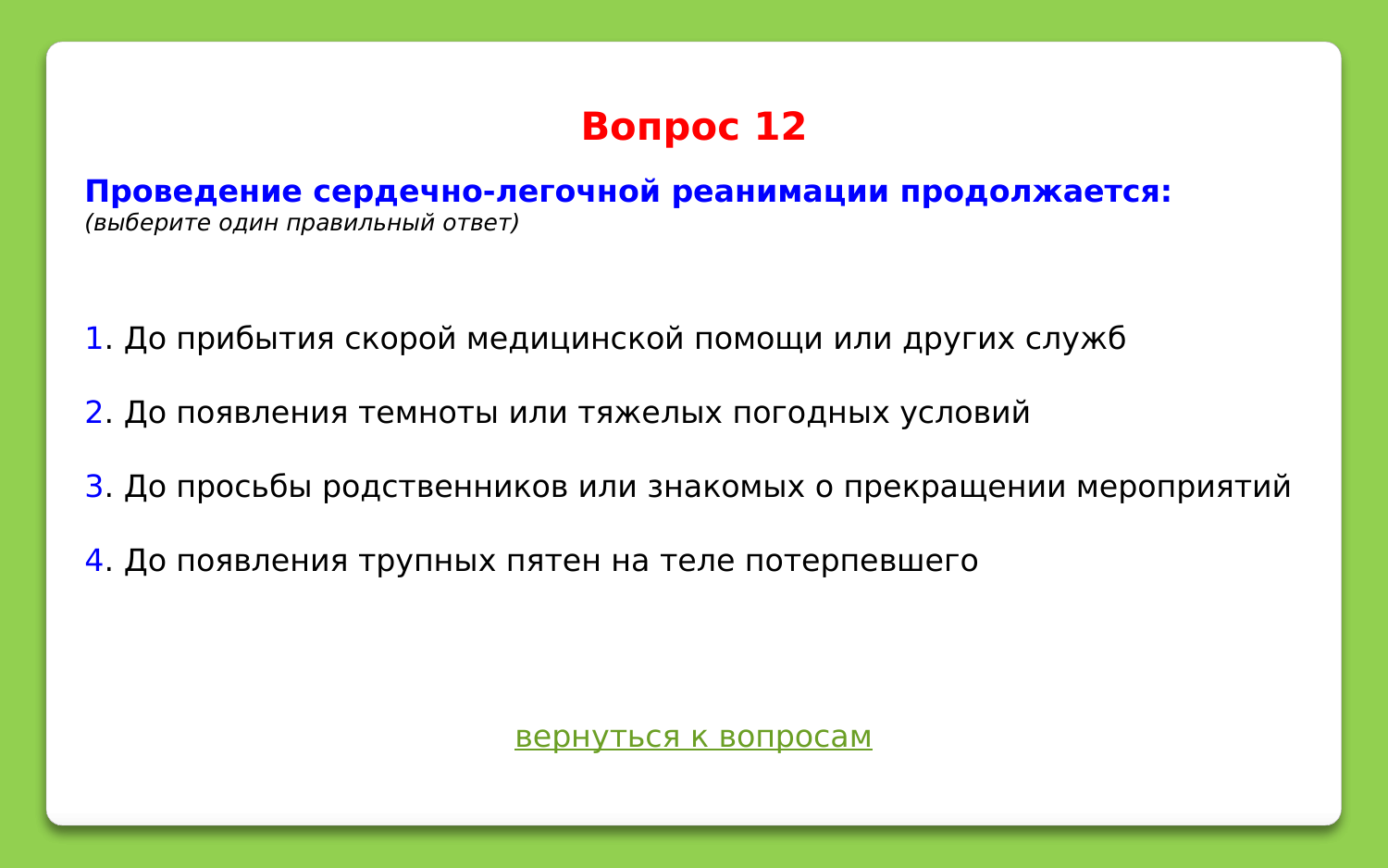

Вопрос 12

Проведение сердечно-легочной реанимации продолжается:
(выберите один правильный ответ)

1. До прибытия скорой медицинской помощи или других служб

2. До появления темноты или тяжелых погодных условий

3. До просьбы родственников или знакомых о прекращении мероприятий

4. До появления трупных пятен на теле потерпевшего

вернуться к вопросам